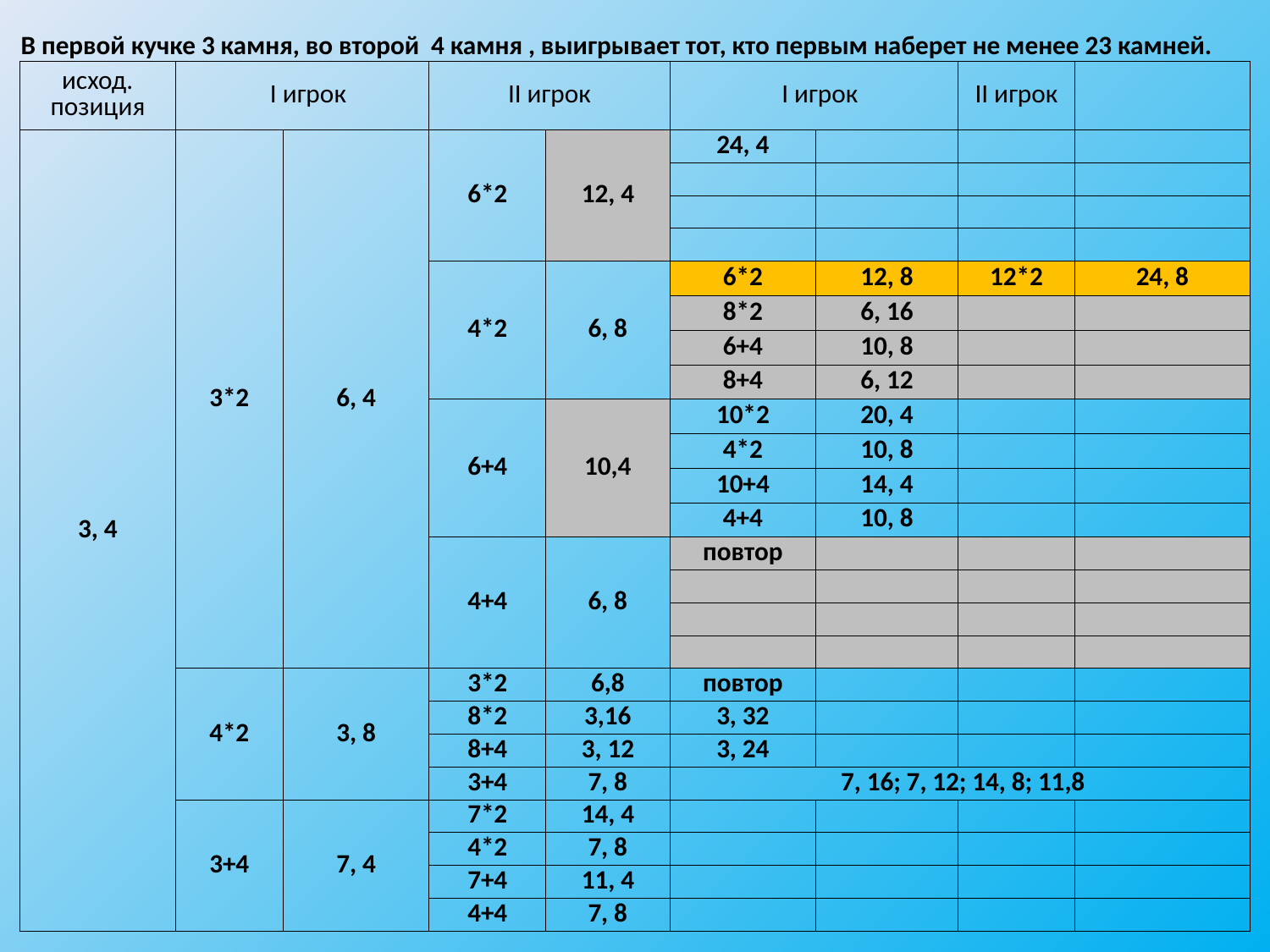

| В первой кучке 3 камня, во второй 4 камня , выигрывает тот, кто первым наберет не менее 23 камней. |  |  |  |  |  |  |  |  |
| --- | --- | --- | --- | --- | --- | --- | --- | --- |
| исход. позиция | I игрок |  | II игрок |  | I игрок |  | II игрок |  |
| 3, 4 | 3\*2 | 6, 4 | 6\*2 | 12, 4 | 24, 4 |  |  |  |
|  |  |  |  |  |  |  |  |  |
|  |  |  |  |  |  |  |  |  |
|  |  |  |  |  |  |  |  |  |
|  |  |  | 4\*2 | 6, 8 | 6\*2 | 12, 8 | 12\*2 | 24, 8 |
|  |  |  |  |  | 8\*2 | 6, 16 |  |  |
|  |  |  |  |  | 6+4 | 10, 8 |  |  |
|  |  |  |  |  | 8+4 | 6, 12 |  |  |
|  |  |  | 6+4 | 10,4 | 10\*2 | 20, 4 |  |  |
|  |  |  |  |  | 4\*2 | 10, 8 |  |  |
|  |  |  |  |  | 10+4 | 14, 4 |  |  |
|  |  |  |  |  | 4+4 | 10, 8 |  |  |
|  |  |  | 4+4 | 6, 8 | повтор |  |  |  |
|  |  |  |  |  |  |  |  |  |
|  |  |  |  |  |  |  |  |  |
|  |  |  |  |  |  |  |  |  |
|  | 4\*2 | 3, 8 | 3\*2 | 6,8 | повтор |  |  |  |
|  |  |  | 8\*2 | 3,16 | 3, 32 |  |  |  |
|  |  |  | 8+4 | 3, 12 | 3, 24 |  |  |  |
|  |  |  | 3+4 | 7, 8 | 7, 16; 7, 12; 14, 8; 11,8 |  |  |  |
|  | 3+4 | 7, 4 | 7\*2 | 14, 4 |  |  |  |  |
|  |  |  | 4\*2 | 7, 8 |  |  |  |  |
|  |  |  | 7+4 | 11, 4 |  |  |  |  |
|  |  |  | 4+4 | 7, 8 |  |  |  |  |